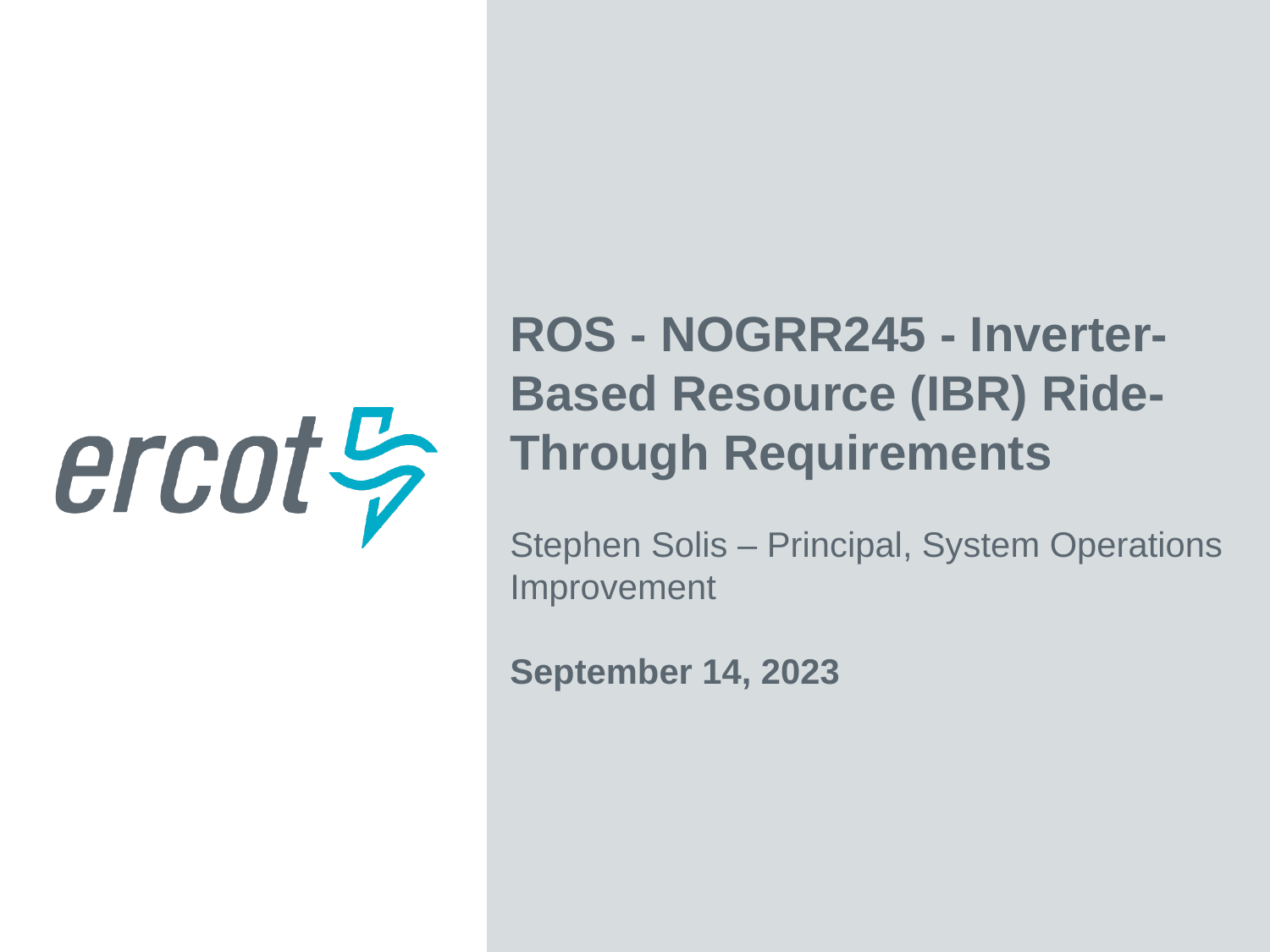

ROS - NOGRR245 - Inverter-Based Resource (IBR) Ride-Through Requirements

Stephen Solis – Principal, System Operations Improvement

September 14, 2023